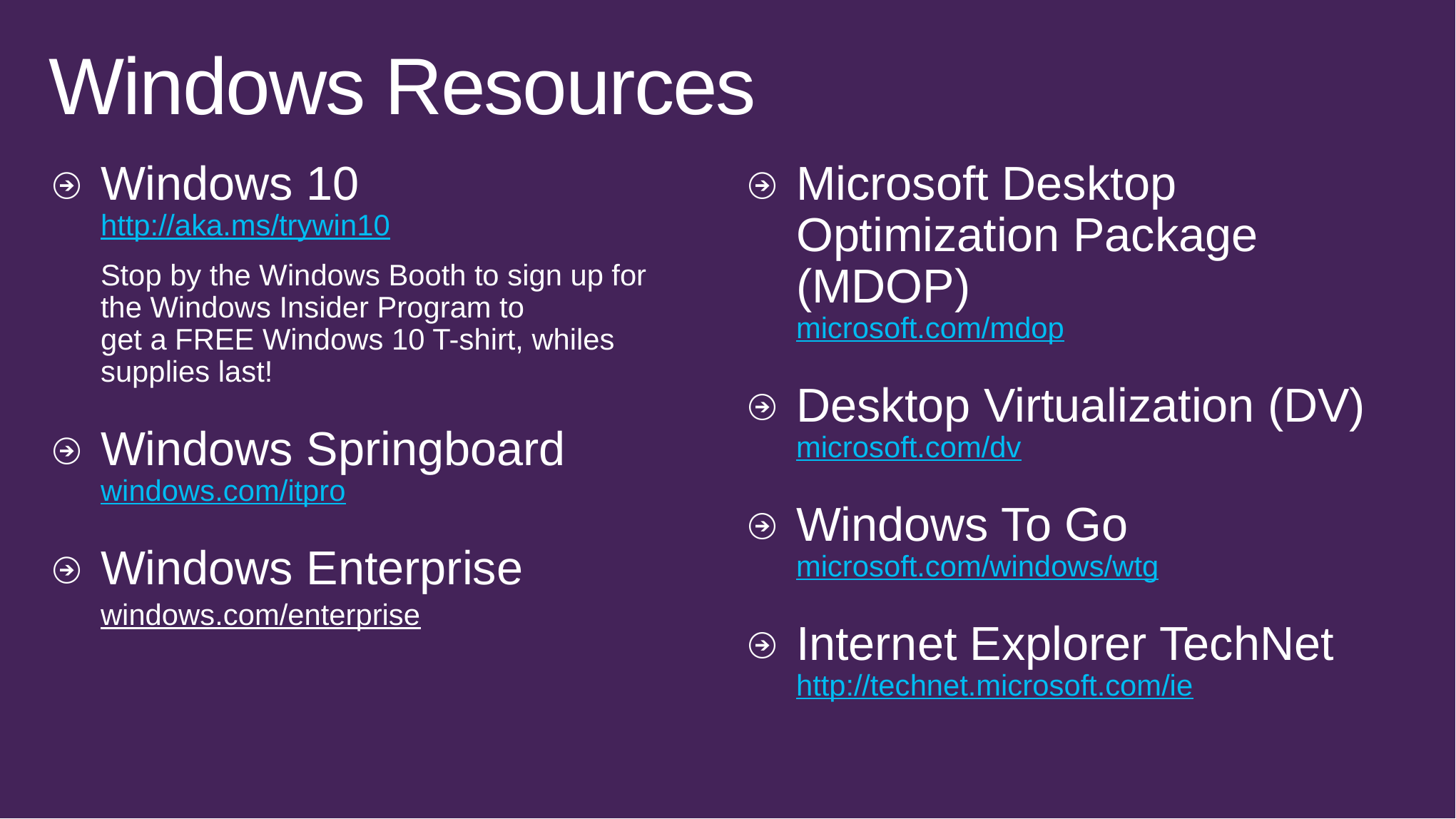

# Windows Resources
Windows 10
http://aka.ms/trywin10
Stop by the Windows Booth to sign up for the Windows Insider Program to
get a FREE Windows 10 T-shirt, whiles supplies last!
Windows Springboard
windows.com/itpro
Windows Enterprise
windows.com/enterprise
Microsoft Desktop Optimization Package (MDOP)
microsoft.com/mdop
Desktop Virtualization (DV)
microsoft.com/dv
Windows To Go
microsoft.com/windows/wtg
Internet Explorer TechNet 
http://technet.microsoft.com/ie